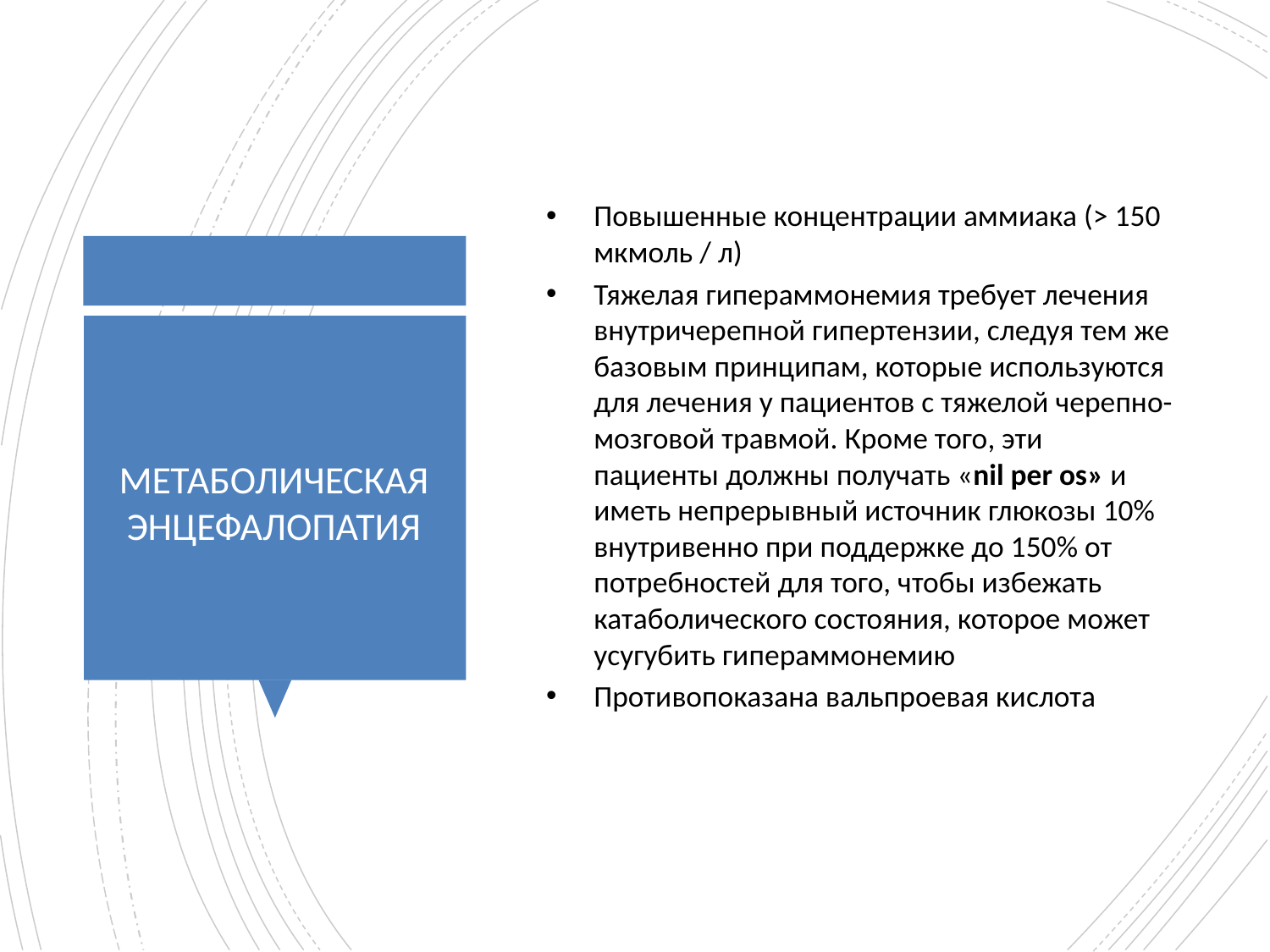

Повышенные концентрации аммиака (> 150 мкмоль / л)
Тяжелая гипераммонемия требует лечения внутричерепной гипертензии, следуя тем же базовым принципам, которые используются для лечения у пациентов с тяжелой черепно-мозговой травмой. Кроме того, эти пациенты должны получать «nil per os» и иметь непрерывный источник глюкозы 10% внутривенно при поддержке до 150% от потребностей для того, чтобы избежать катаболического состояния, которое может усугубить гипераммонемию
Противопоказана вальпроевая кислота

# МЕТАБОЛИЧЕСКАЯ ЭНЦЕФАЛОПАТИЯ